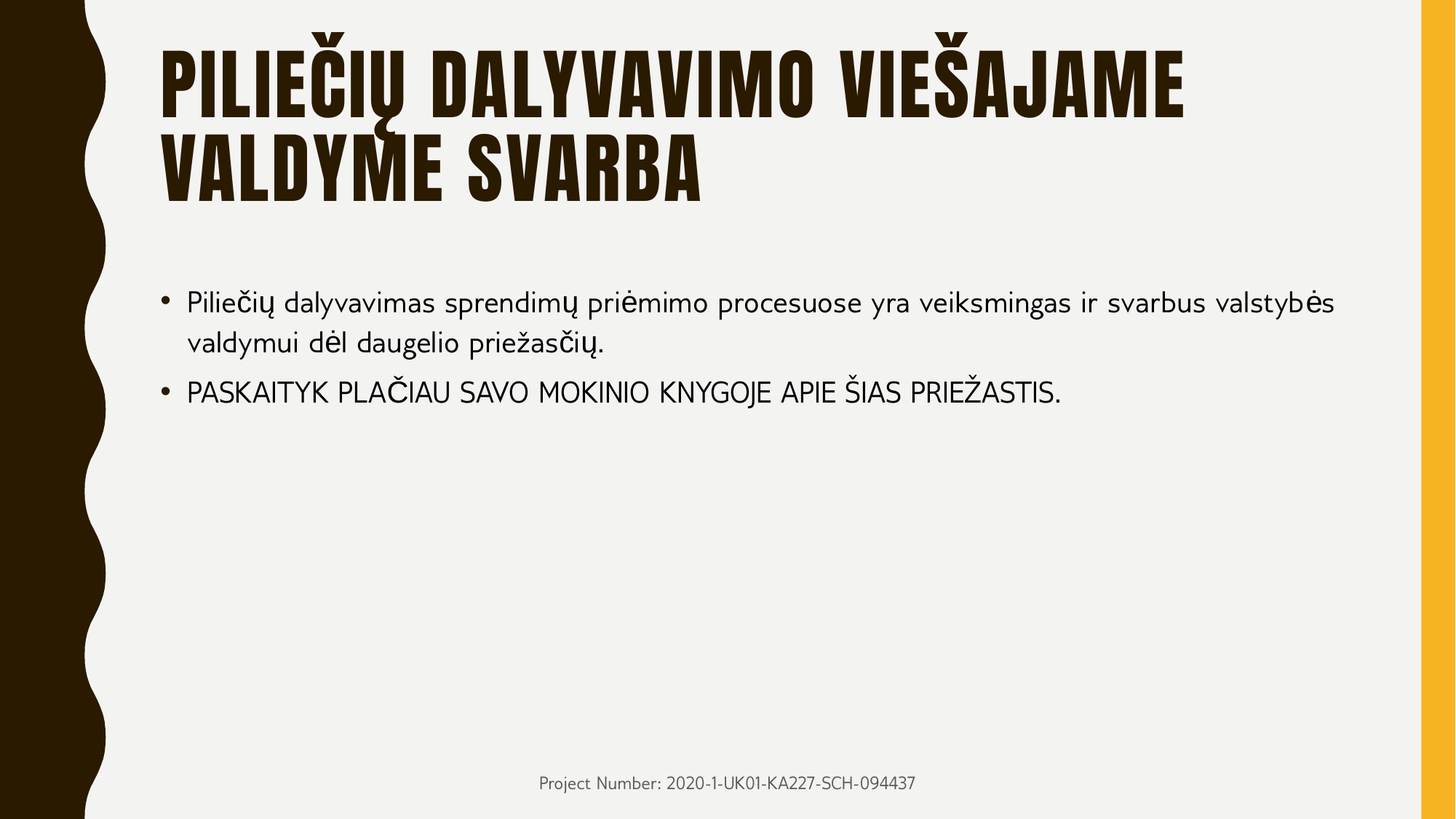

# Piliečių dalyvavimo viešajame valdyme svarba
Piliečių dalyvavimas sprendimų priėmimo procesuose yra veiksmingas ir svarbus valstybės valdymui dėl daugelio priežasčių.
PASKAITYK PLAČIAU SAVO MOKINIO KNYGOJE APIE ŠIAS PRIEŽASTIS.
Project Number: 2020-1-UK01-KA227-SCH-094437